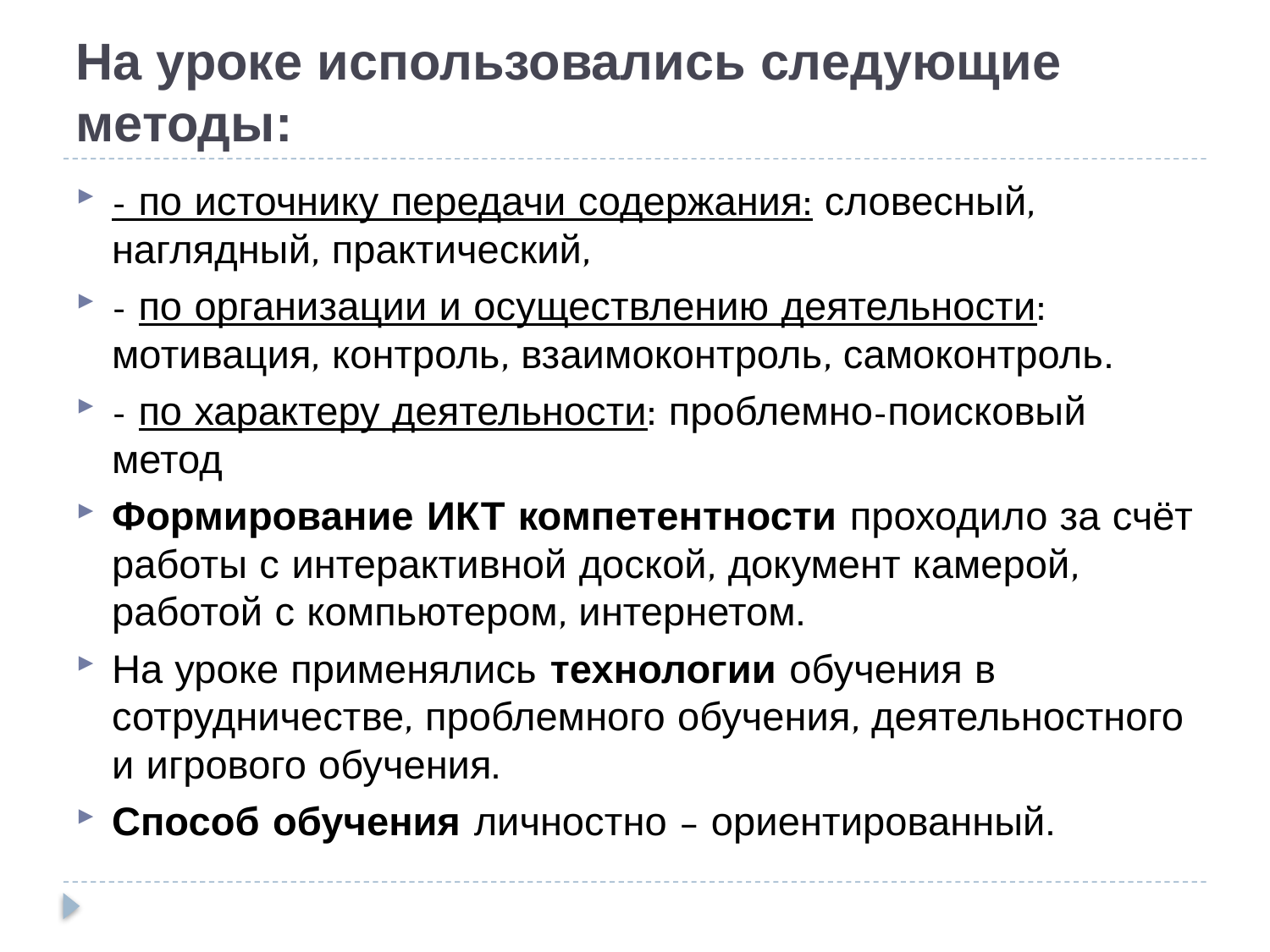

# На уроке использовались следующие методы:
- по источнику передачи содержания: словесный, наглядный, практический,
- по организации и осуществлению деятельности: мотивация, контроль, взаимоконтроль, самоконтроль.
- по характеру деятельности: проблемно-поисковый метод
Формирование ИКТ компетентности проходило за счёт работы с интерактивной доской, документ камерой, работой с компьютером, интернетом.
На уроке применялись технологии обучения в сотрудничестве, проблемного обучения, деятельностного и игрового обучения.
Способ обучения личностно – ориентированный.